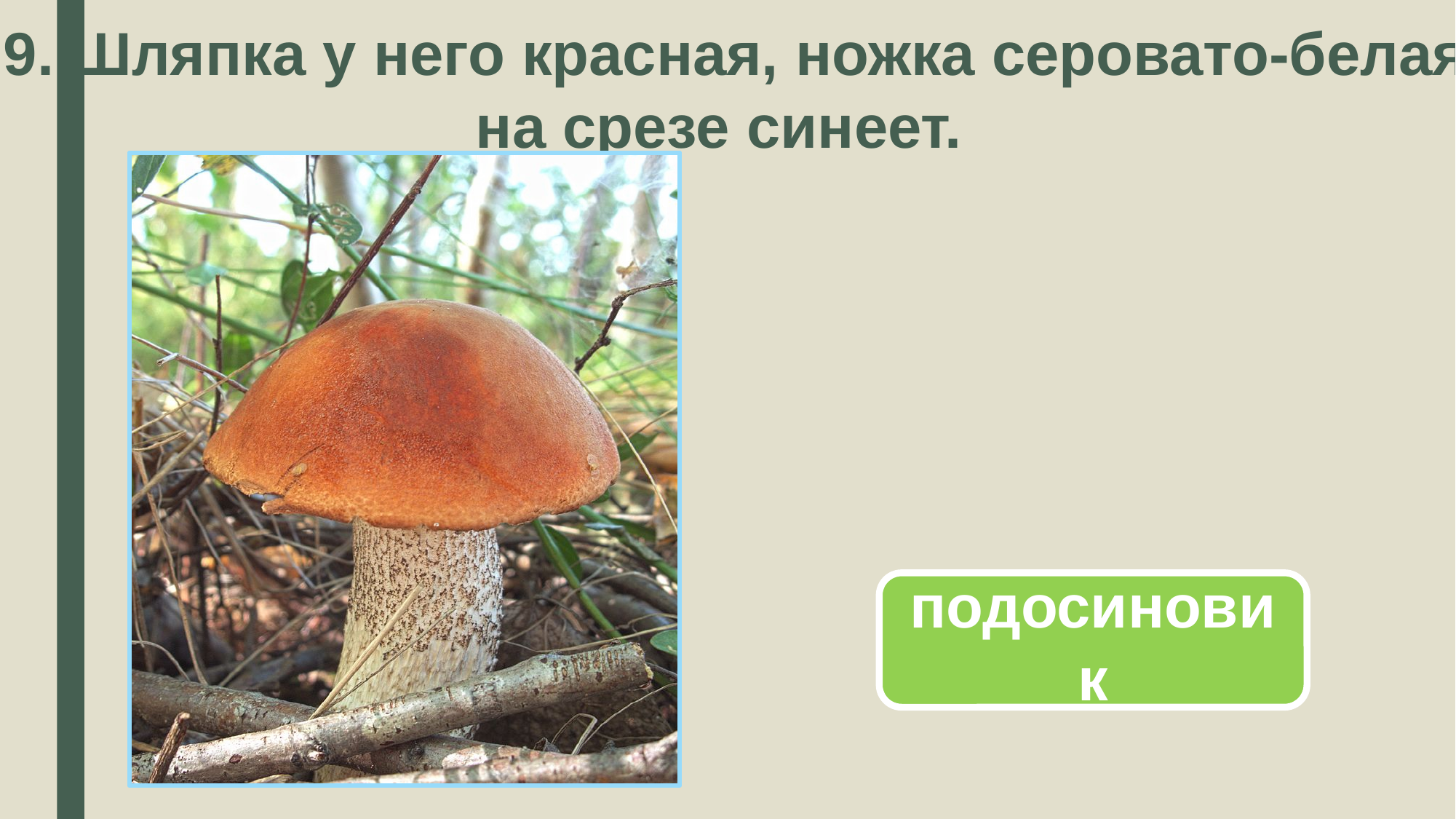

9. Шляпка у него красная, ножка серовато-белая,
на срезе синеет.

подосиновик